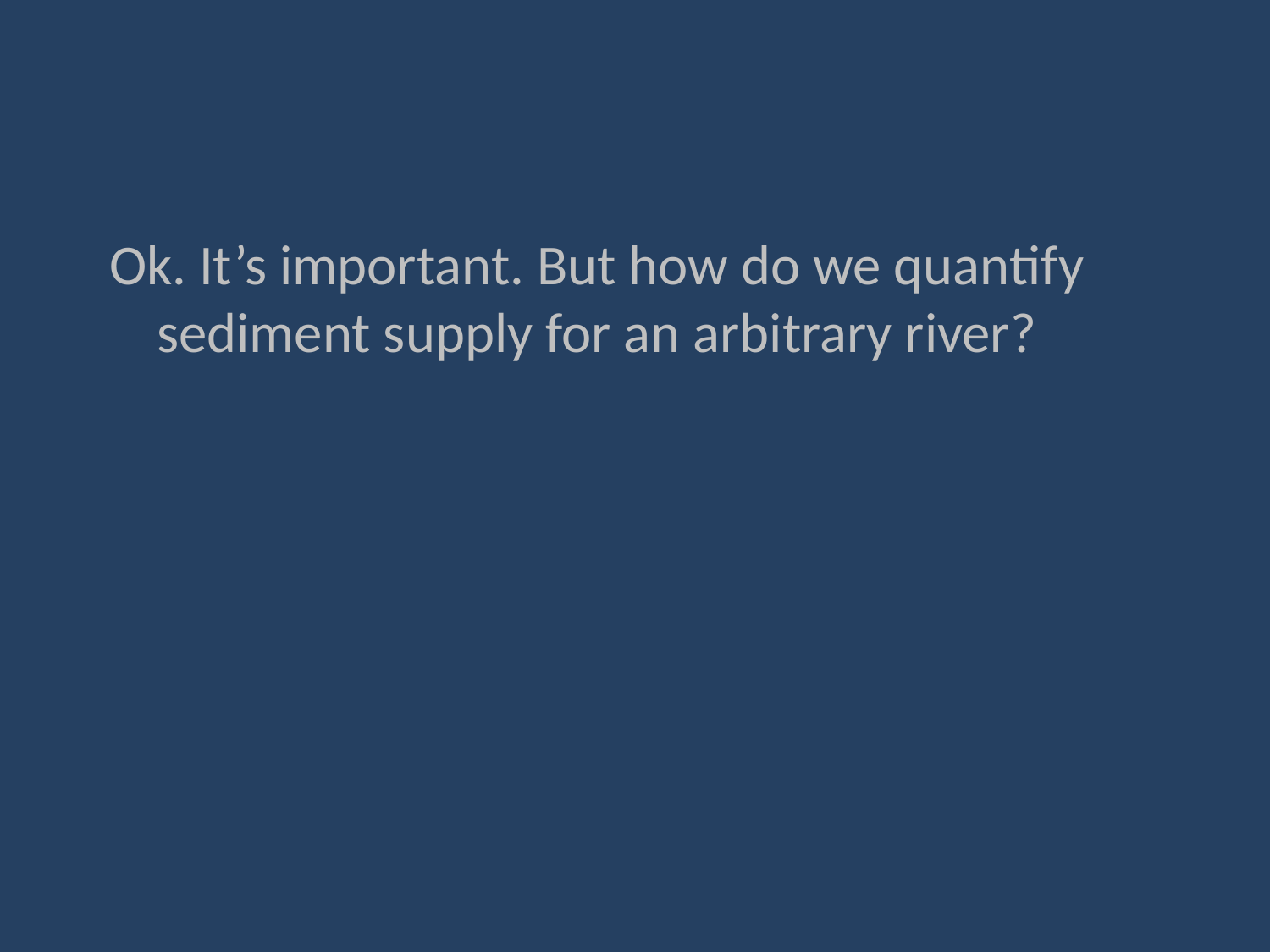

Ok. It’s important. But how do we quantify sediment supply for an arbitrary river?